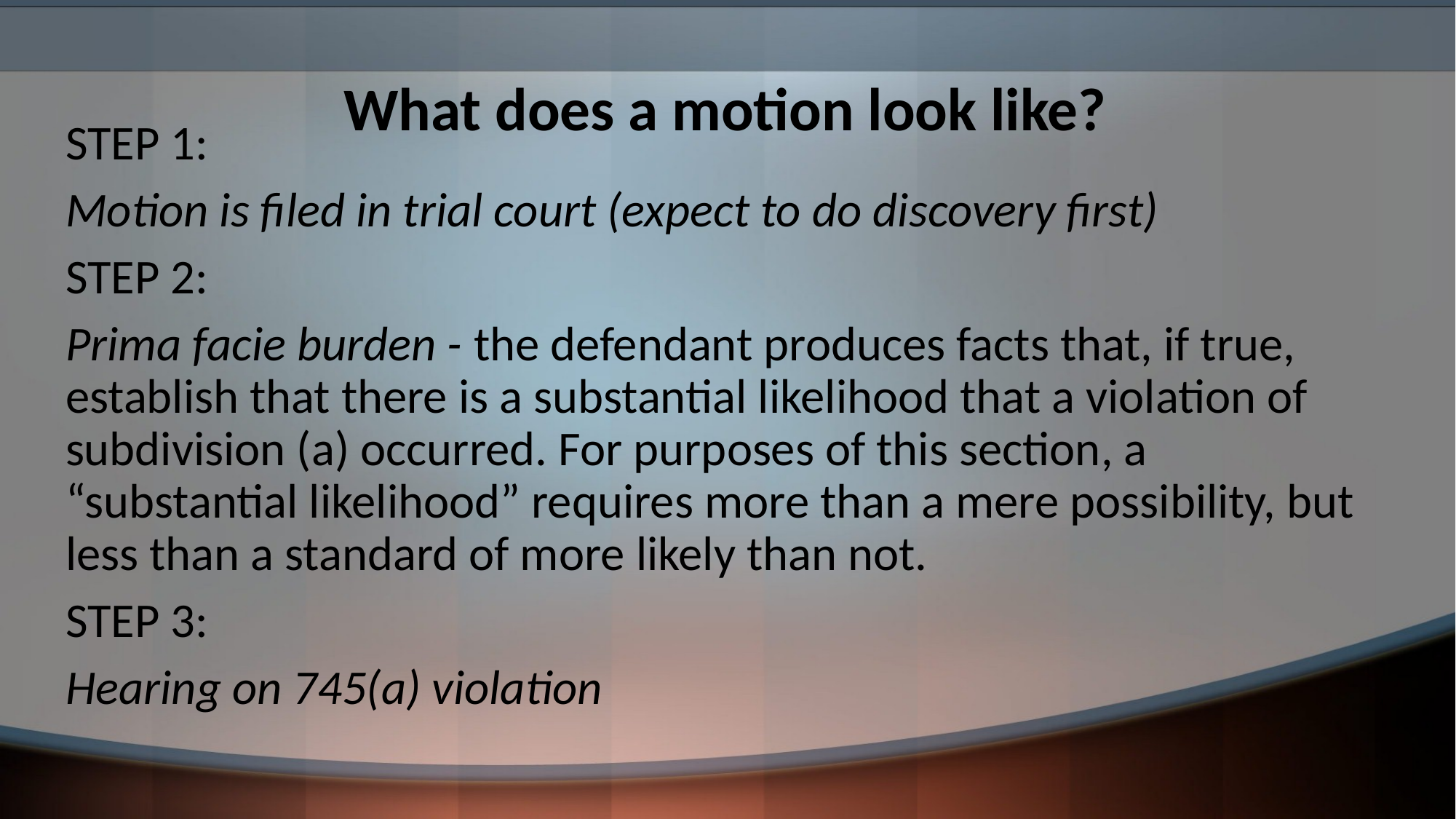

# What does a motion look like?
STEP 1:
Motion is filed in trial court (expect to do discovery first)
STEP 2:
Prima facie burden - the defendant produces facts that, if true, establish that there is a substantial likelihood that a violation of subdivision (a) occurred. For purposes of this section, a “substantial likelihood” requires more than a mere possibility, but less than a standard of more likely than not.
STEP 3:
Hearing on 745(a) violation